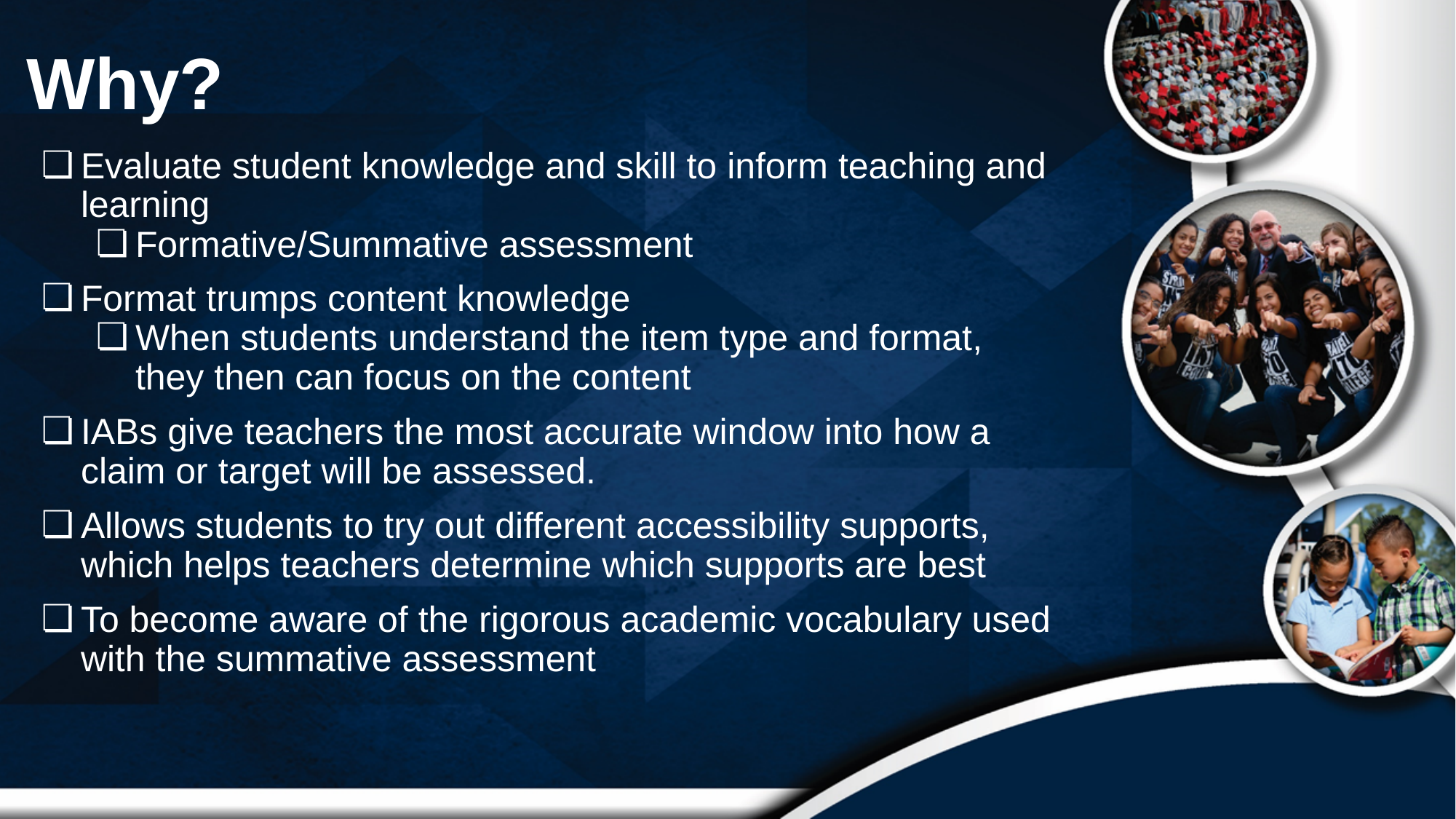

# Why?
Evaluate student knowledge and skill to inform teaching and learning
Formative/Summative assessment
Format trumps content knowledge
When students understand the item type and format, they then can focus on the content
IABs give teachers the most accurate window into how a claim or target will be assessed.
Allows students to try out different accessibility supports, which helps teachers determine which supports are best
To become aware of the rigorous academic vocabulary used with the summative assessment